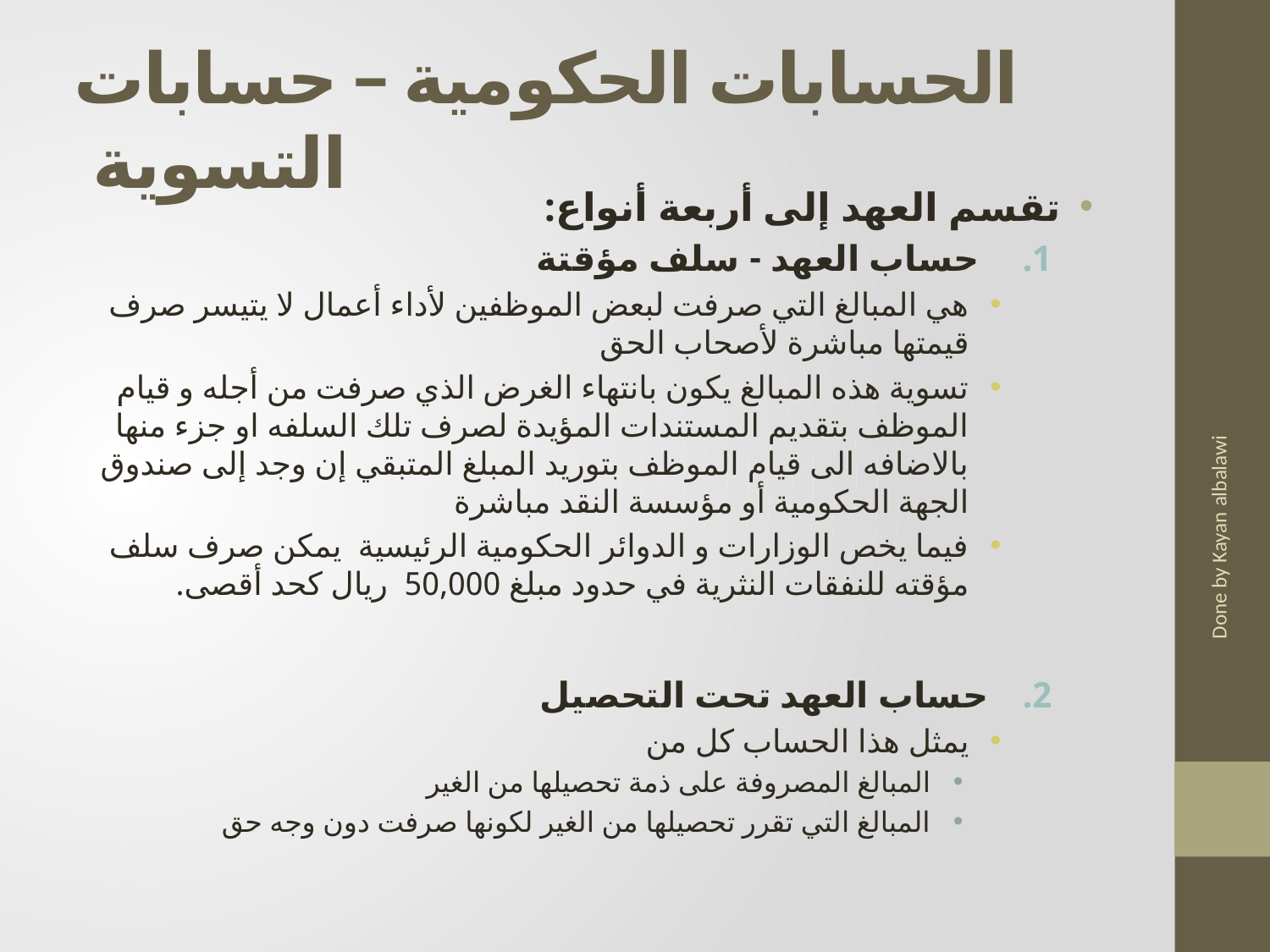

# الحسابات الحكومية – حسابات التسوية
تقسم العهد إلى أربعة أنواع:
 حساب العهد - سلف مؤقتة
هي المبالغ التي صرفت لبعض الموظفين لأداء أعمال لا يتيسر صرف قيمتها مباشرة لأصحاب الحق
تسوية هذه المبالغ يكون بانتهاء الغرض الذي صرفت من أجله و قيام الموظف بتقديم المستندات المؤيدة لصرف تلك السلفه او جزء منها بالاضافه الى قيام الموظف بتوريد المبلغ المتبقي إن وجد إلى صندوق الجهة الحكومية أو مؤسسة النقد مباشرة
فيما يخص الوزارات و الدوائر الحكومية الرئيسية  يمكن صرف سلف مؤقته للنفقات النثرية في حدود مبلغ 50,000  ريال كحد أقصى.

حساب العهد تحت التحصيل
يمثل هذا الحساب كل من
المبالغ المصروفة على ذمة تحصيلها من الغير
المبالغ التي تقرر تحصيلها من الغير لكونها صرفت دون وجه حق

Done by Kayan albalawi